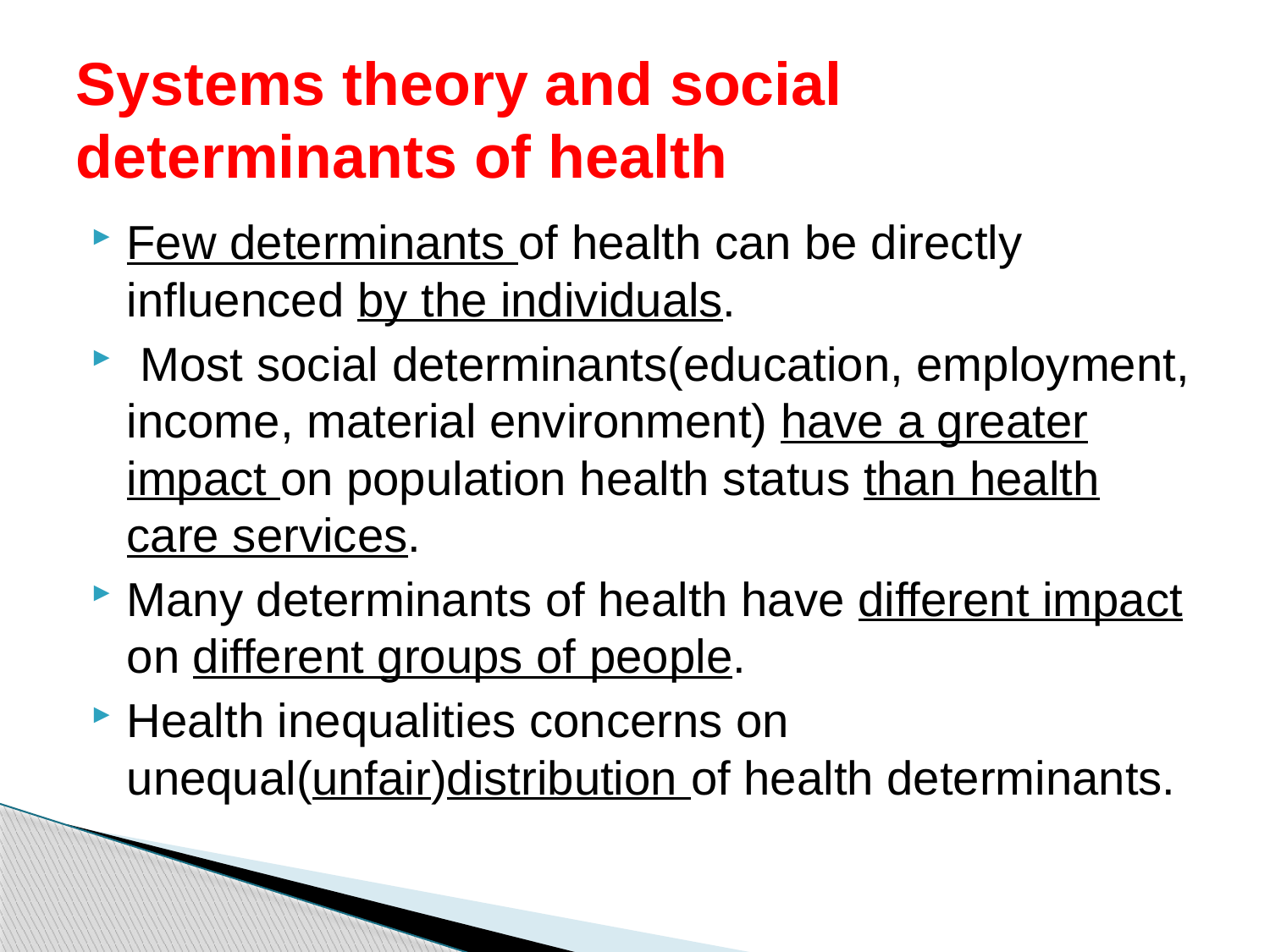

# Systems theory and social determinants of health
Few determinants of health can be directly influenced by the individuals.
 Most social determinants(education, employment, income, material environment) have a greater impact on population health status than health care services.
Many determinants of health have different impact on different groups of people.
Health inequalities concerns on unequal(unfair)distribution of health determinants.